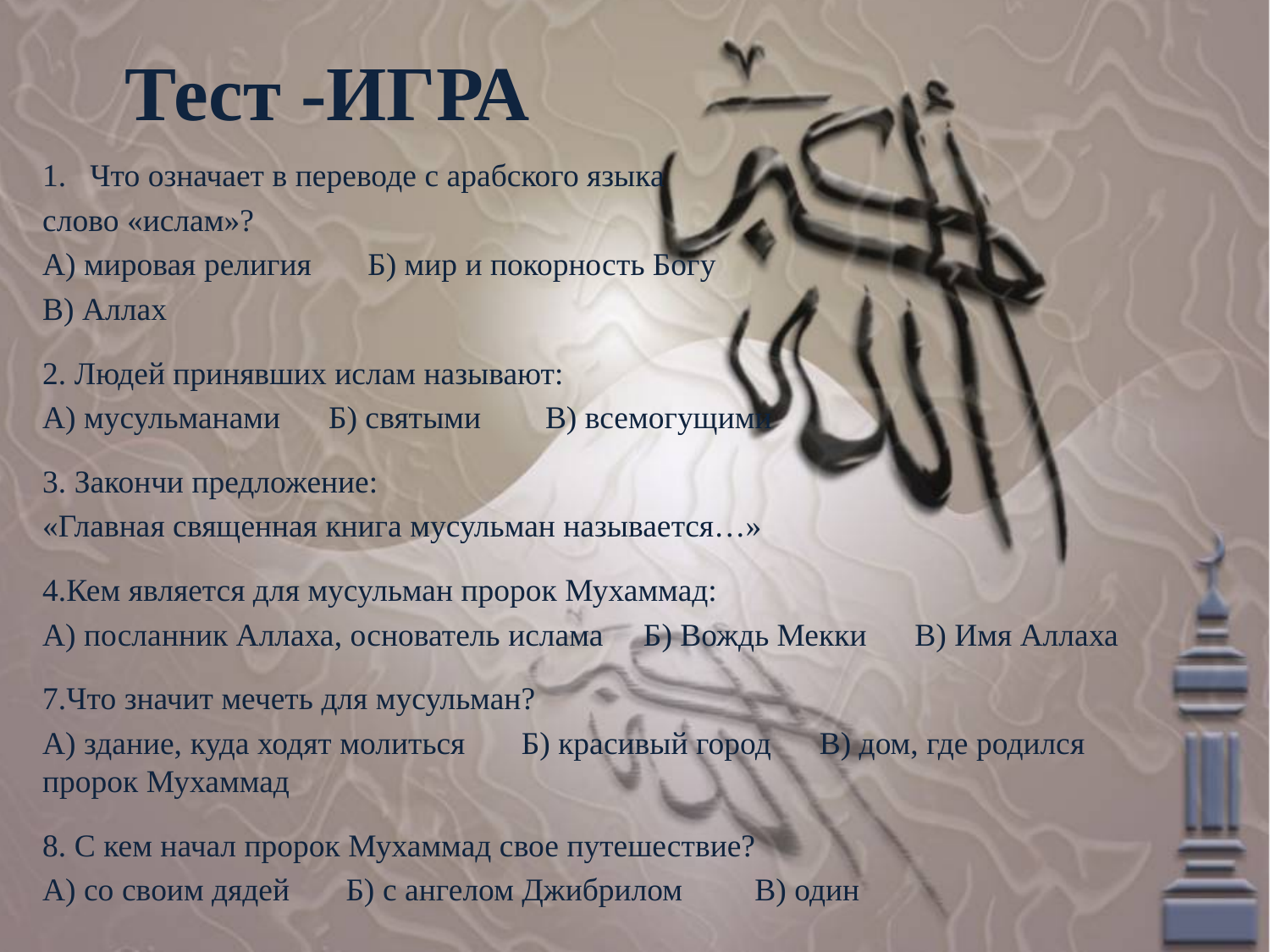

# Тест -ИГРА
Что означает в переводе с арабского языка
слово «ислам»?
А) мировая религия       Б) мир и покорность Богу
В) Аллах

2. Людей принявших ислам называют:
А) мусульманами      Б) святыми        В) всемогущими

3. Закончи предложение:
«Главная священная книга мусульман называется…»

4.Кем является для мусульман пророк Мухаммад:
А) посланник Аллаха, основатель ислама     Б) Вождь Мекки      В) Имя Аллаха

7.Что значит мечеть для мусульман?
А) здание, куда ходят молиться       Б) красивый город      В) дом, где родился пророк Мухаммад

8. С кем начал пророк Мухаммад свое путешествие?
А) со своим дядей       Б) с ангелом Джибрилом         В) один